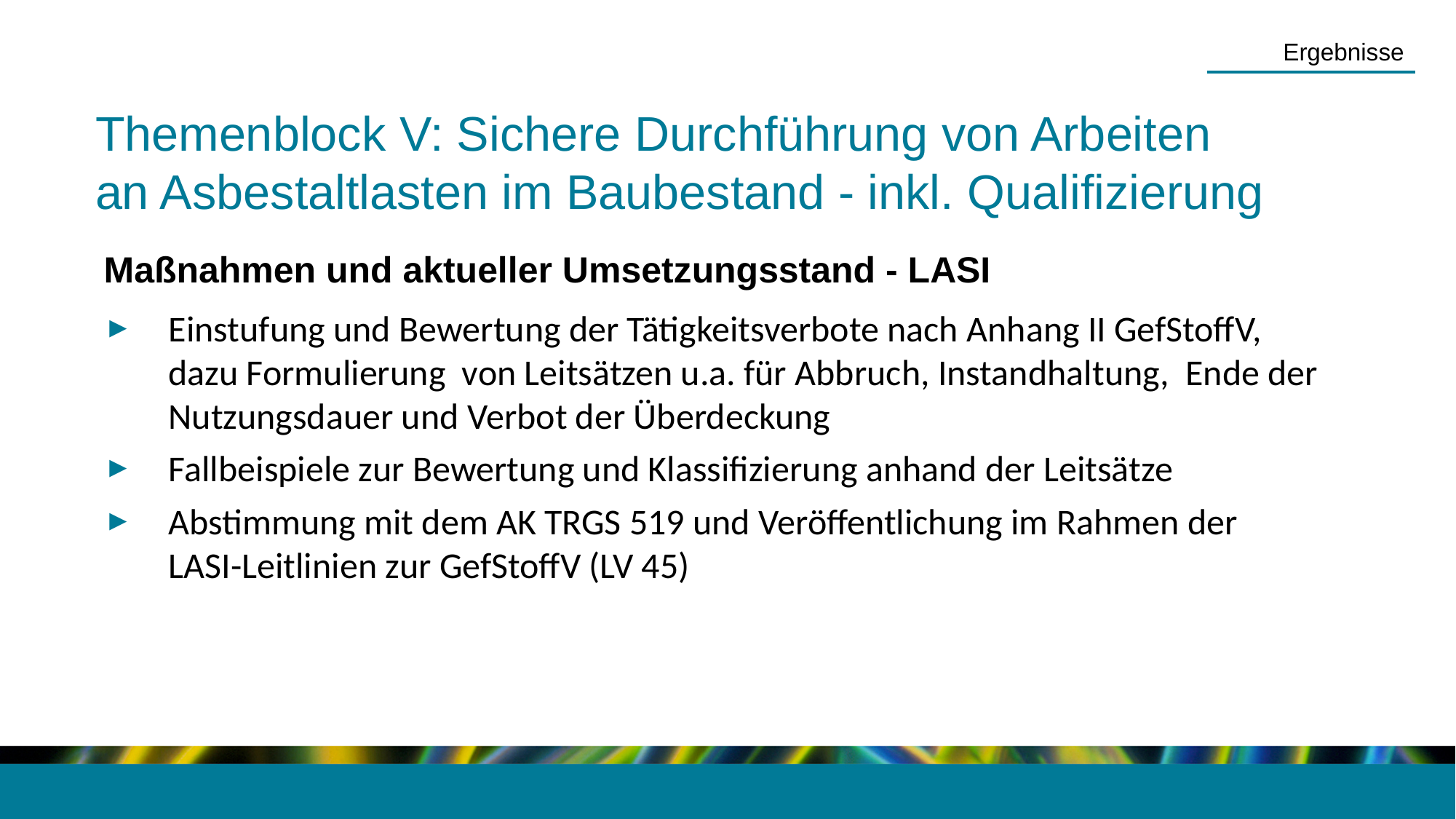

Ergebnisse
Themenblock V: Sichere Durchführung von Arbeiten an Asbestaltlasten im Baubestand - inkl. Qualifizierung
Maßnahmen und aktueller Umsetzungsstand - LASI
Einstufung und Bewertung der Tätigkeitsverbote nach Anhang II GefStoffV, dazu Formulierung  von Leitsätzen u.a. für Abbruch, Instandhaltung,  Ende der Nutzungsdauer und Verbot der Überdeckung
Fallbeispiele zur Bewertung und Klassifizierung anhand der Leitsätze
Abstimmung mit dem AK TRGS 519 und Veröffentlichung im Rahmen der
LASI-Leitlinien zur GefStoffV (LV 45)